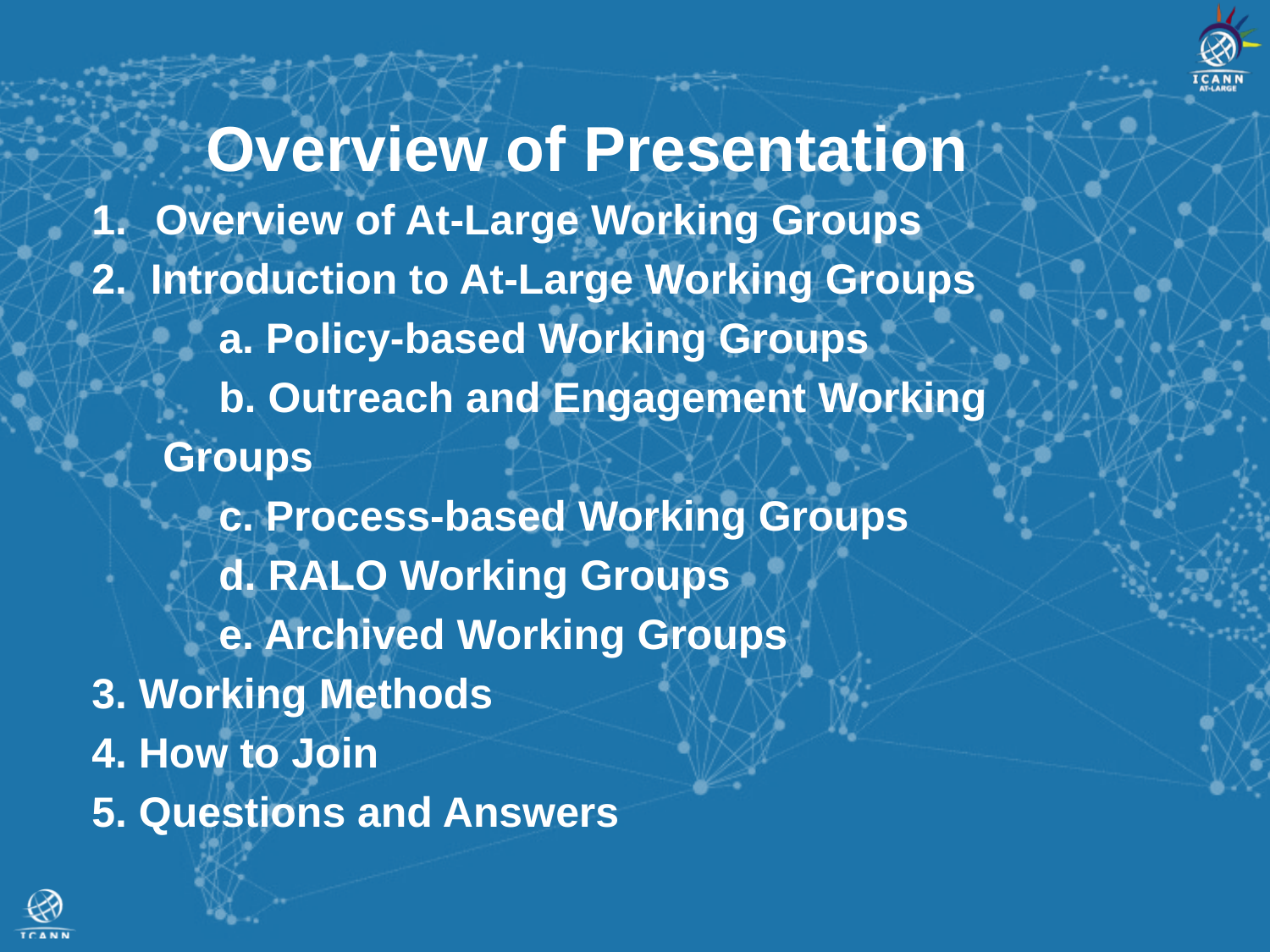

Overview of Presentation
Overview of At-Large Working Groups
2.  Introduction to At-Large Working Groups
	a. Policy-based Working Groups
	b. Outreach and Engagement Working
      Groups
	c. Process-based Working Groups
	d. RALO Working Groups
	e. Archived Working Groups
3. Working Methods
4. How to Join
5. Questions and Answers